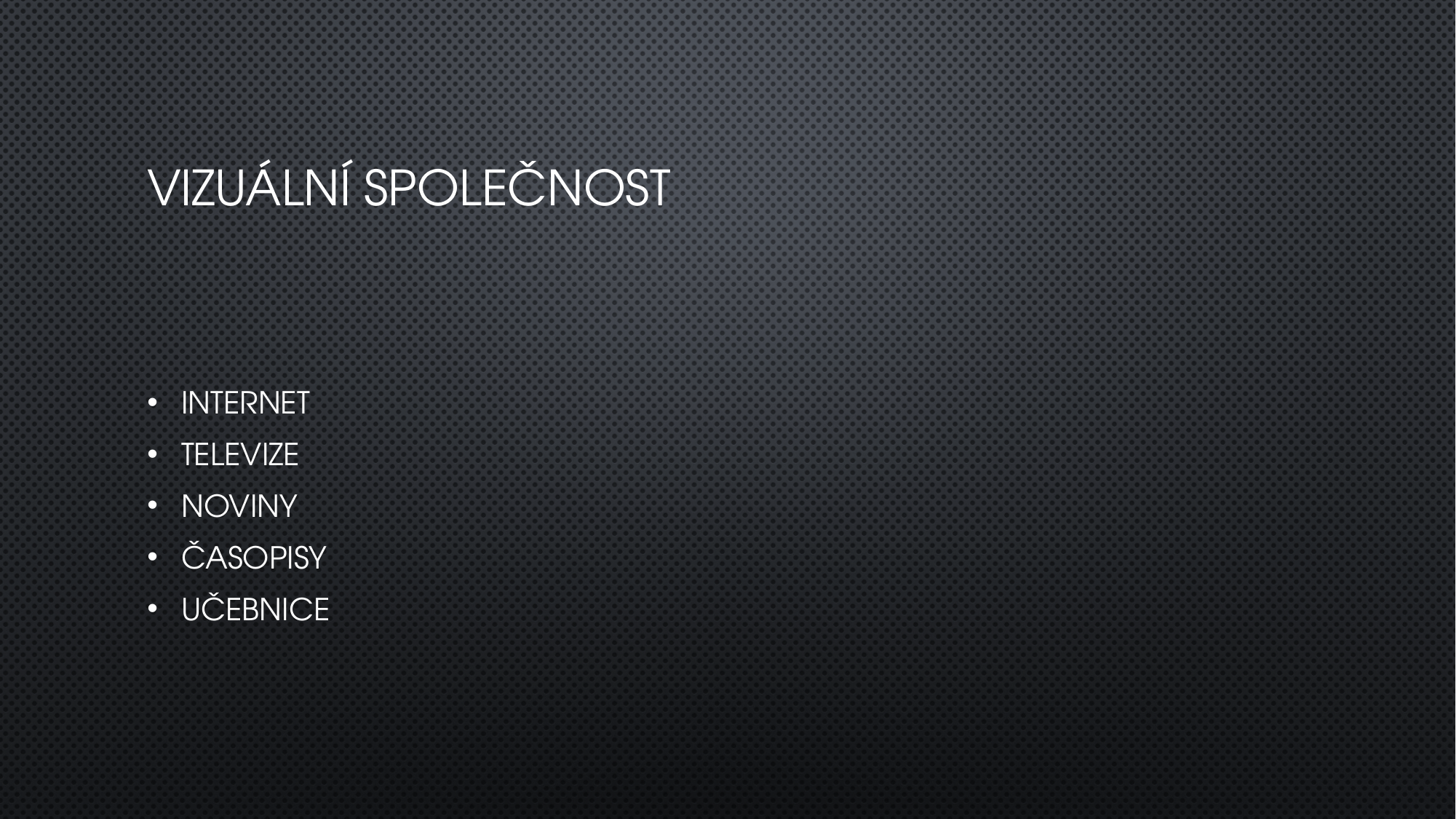

# Vizuální společnost
Internet
Televize
Noviny
Časopisy
Učebnice